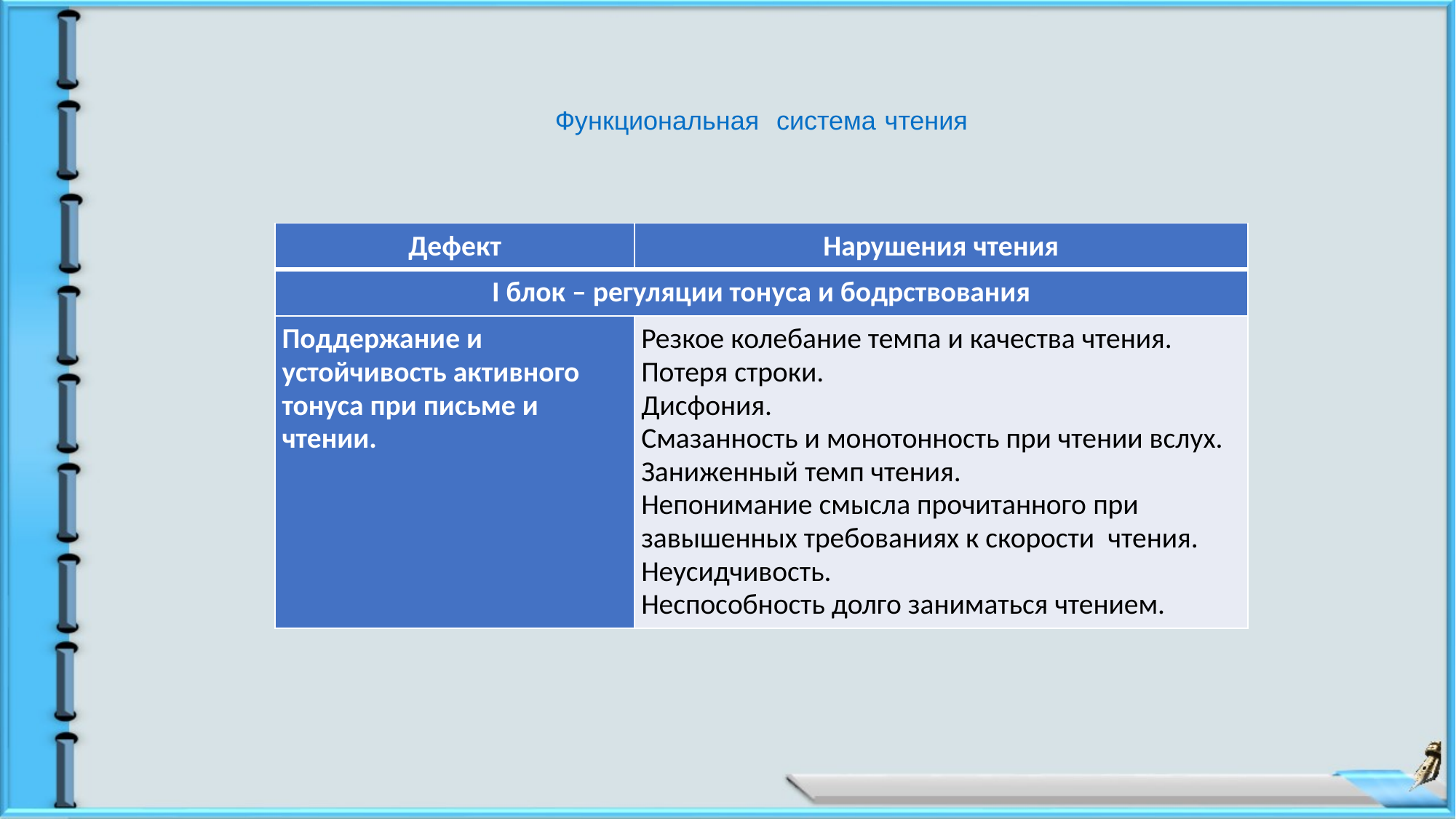

# Функциональная  система чтения
| Дефект | Нарушения чтения |
| --- | --- |
| I блок – регуляции тонуса и бодрствования |  |
| Поддержание и устойчивость активного тонуса при письме и чтении. | Резкое колебание темпа и качества чтения. Потеря строки. Дисфония. Смазанность и монотонность при чтении вслух. Заниженный темп чтения. Непонимание смысла прочитанного при  завышенных требованиях к скорости  чтения. Неусидчивость. Неспособность долго заниматься чтением. |